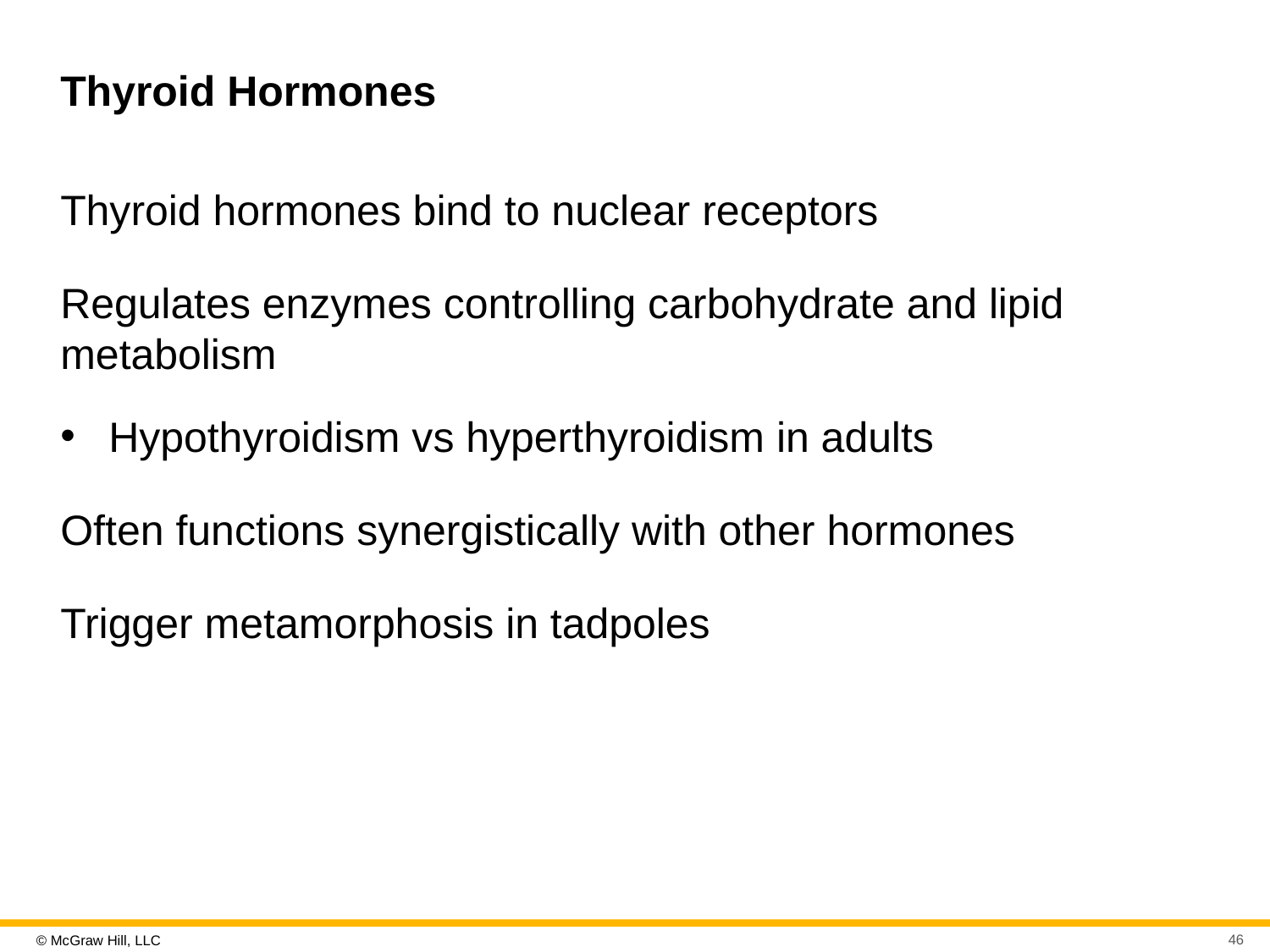

# Thyroid Hormones
Thyroid hormones bind to nuclear receptors
Regulates enzymes controlling carbohydrate and lipid metabolism
Hypothyroidism vs hyperthyroidism in adults
Often functions synergistically with other hormones
Trigger metamorphosis in tadpoles
46